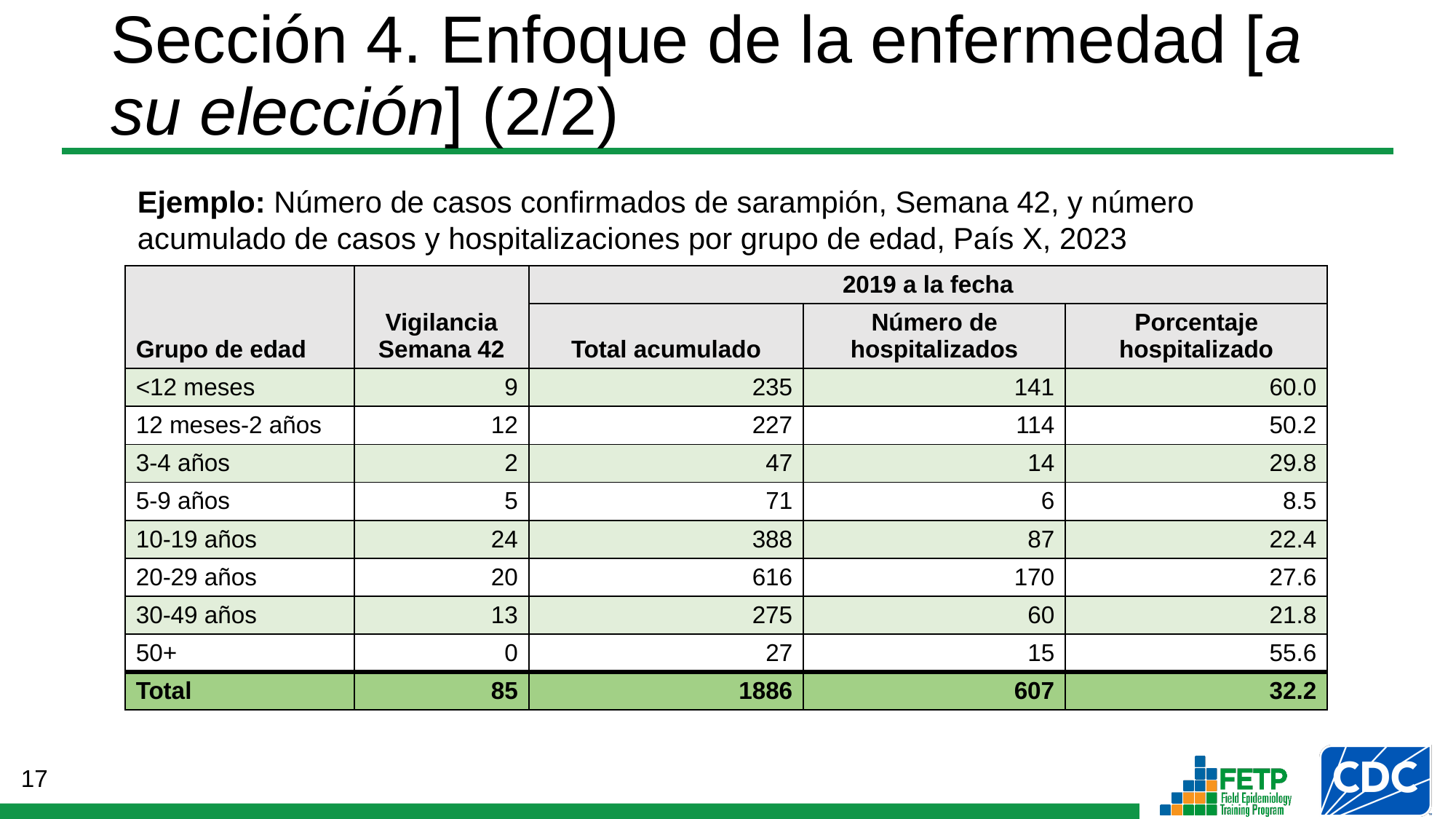

# Sección 4. Enfoque de la enfermedad [a su elección] (2/2)
Ejemplo: Número de casos confirmados de sarampión, Semana 42, y número acumulado de casos y hospitalizaciones por grupo de edad, País X, 2023
| Grupo de edad | Vigilancia Semana 42 | 2019 a la fecha |  |  |
| --- | --- | --- | --- | --- |
| Grupo de edad | Vigilancia Semana 42 | Total acumulado | Número de hospitalizados | Porcentaje hospitalizado |
| <12 meses | 9 | 235 | 141 | 60.0 |
| 12 meses-2 años | 12 | 227 | 114 | 50.2 |
| 3-4 años | 2 | 47 | 14 | 29.8 |
| 5-9 años | 5 | 71 | 6 | 8.5 |
| 10-19 años | 24 | 388 | 87 | 22.4 |
| 20-29 años | 20 | 616 | 170 | 27.6 |
| 30-49 años | 13 | 275 | 60 | 21.8 |
| 50+ | 0 | 27 | 15 | 55.6 |
| Total | 85 | 1886 | 607 | 32.2 |